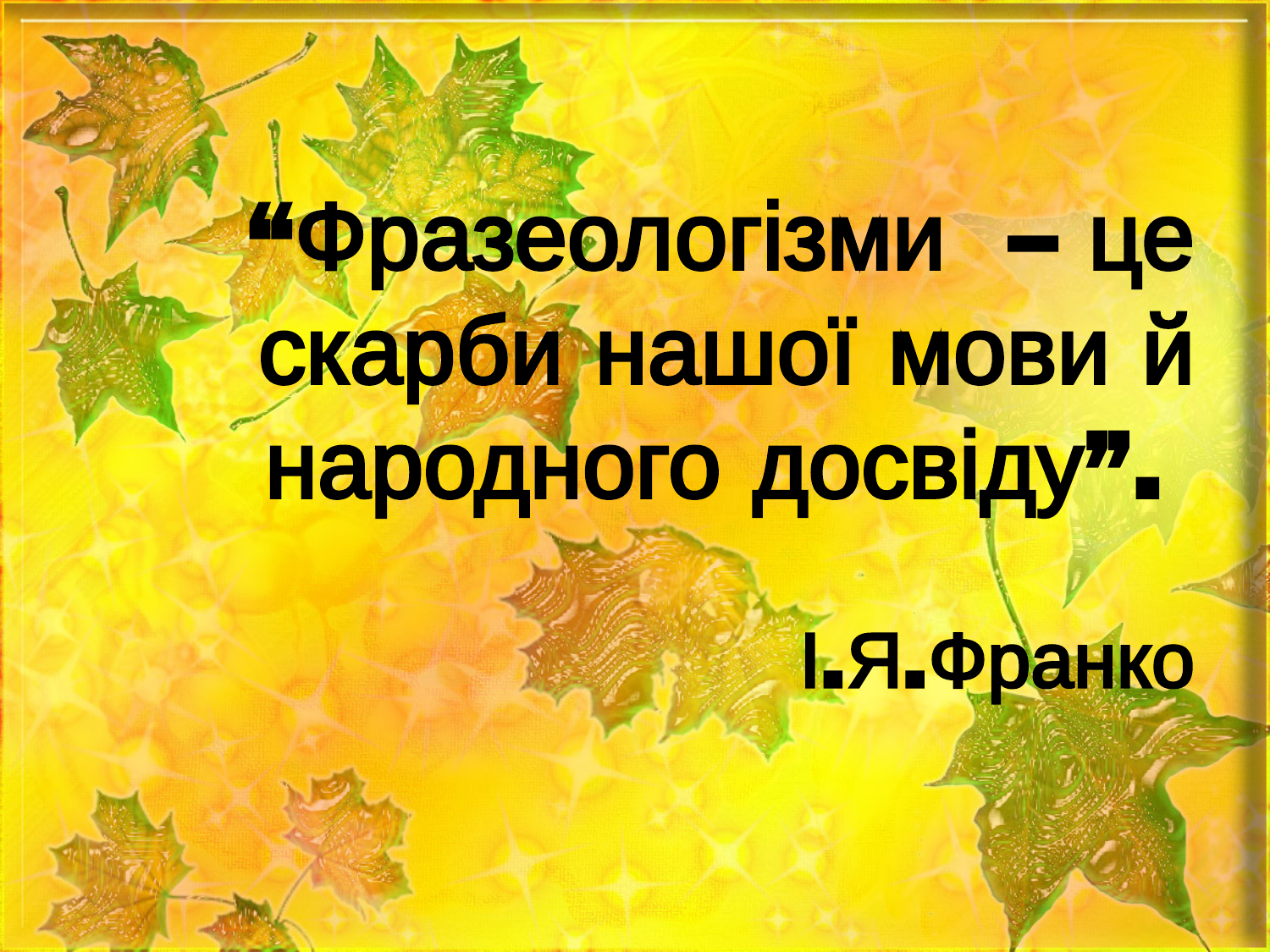

# “Фразеологізми  – це скарби нашої мови й народного досвіду”. І.Я.Франко